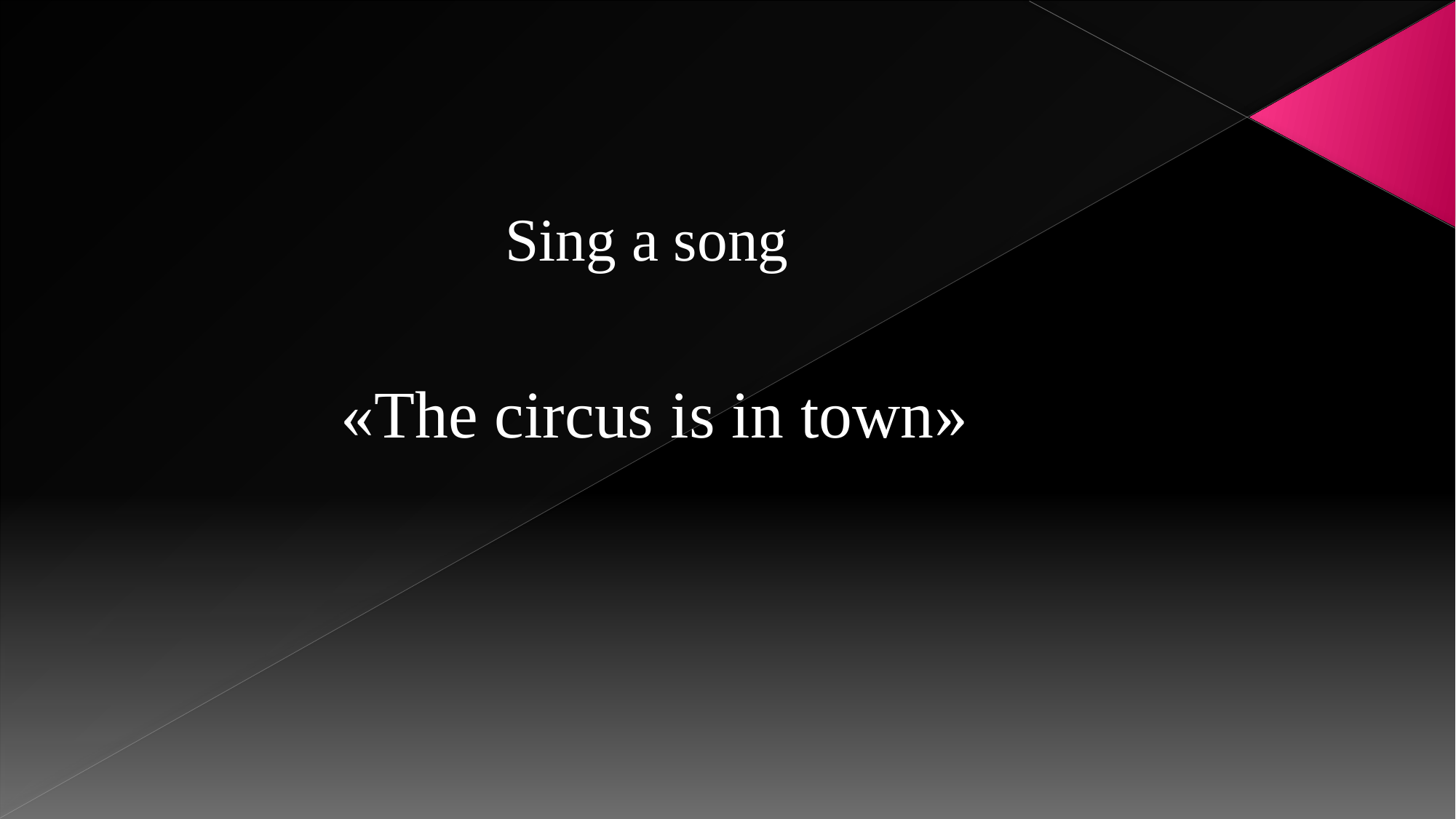

Sing a song

«The circus is in town»